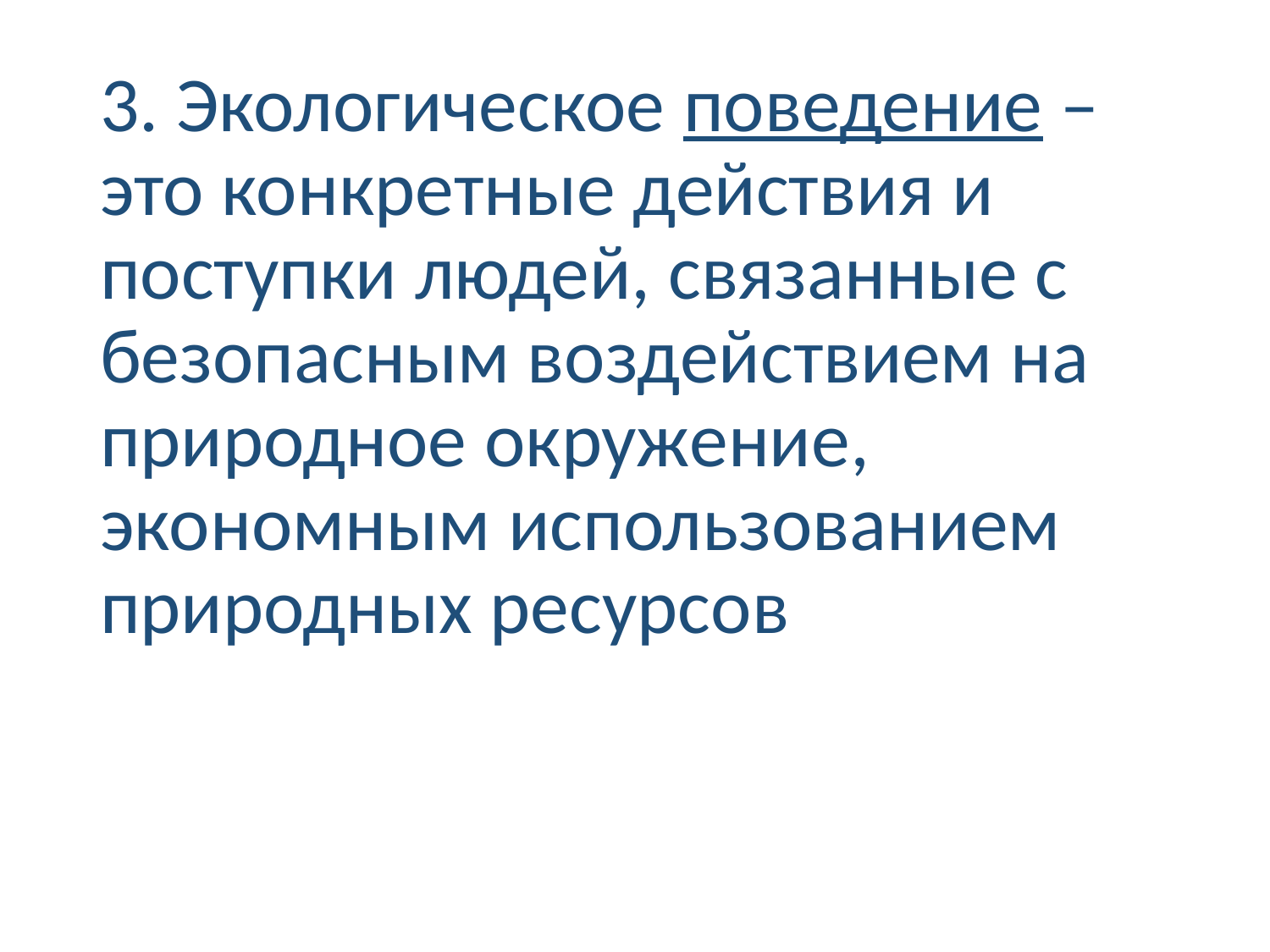

# 3. Экологическое поведение – это конкретные действия и поступки людей, связанные с безопасным воздействием на природное окружение, экономным использованием природных ресурсов